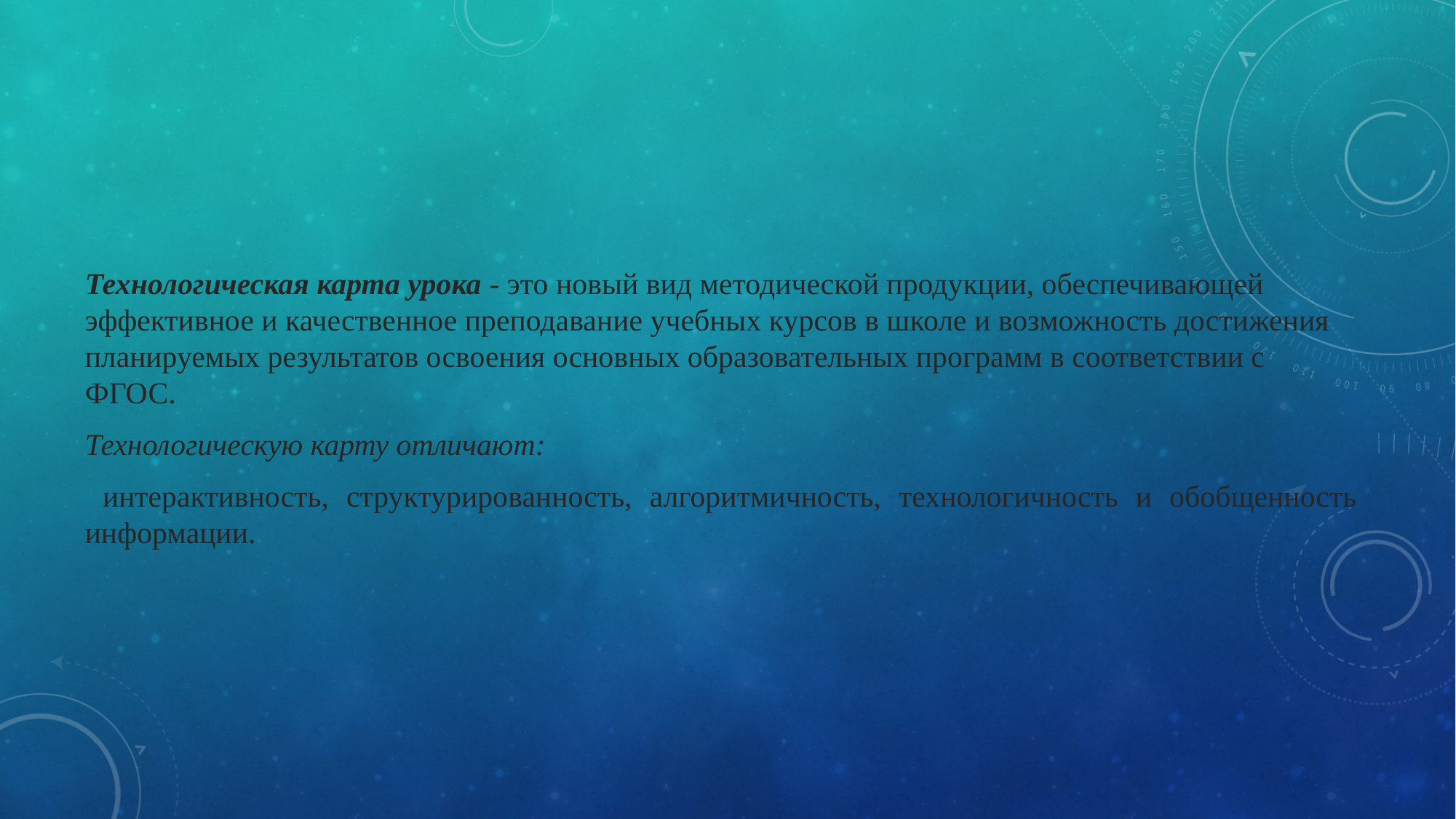

Технологическая карта урока - это новый вид методической продукции, обеспечивающей эффективное и качественное преподавание учебных курсов в школе и возможность достижения планируемых результатов освоения основных образовательных программ в соответствии с ФГОС.
Технологическую карту отличают:
 интерактивность, структурированность, алгоритмичность, технологичность и обобщенность информации.